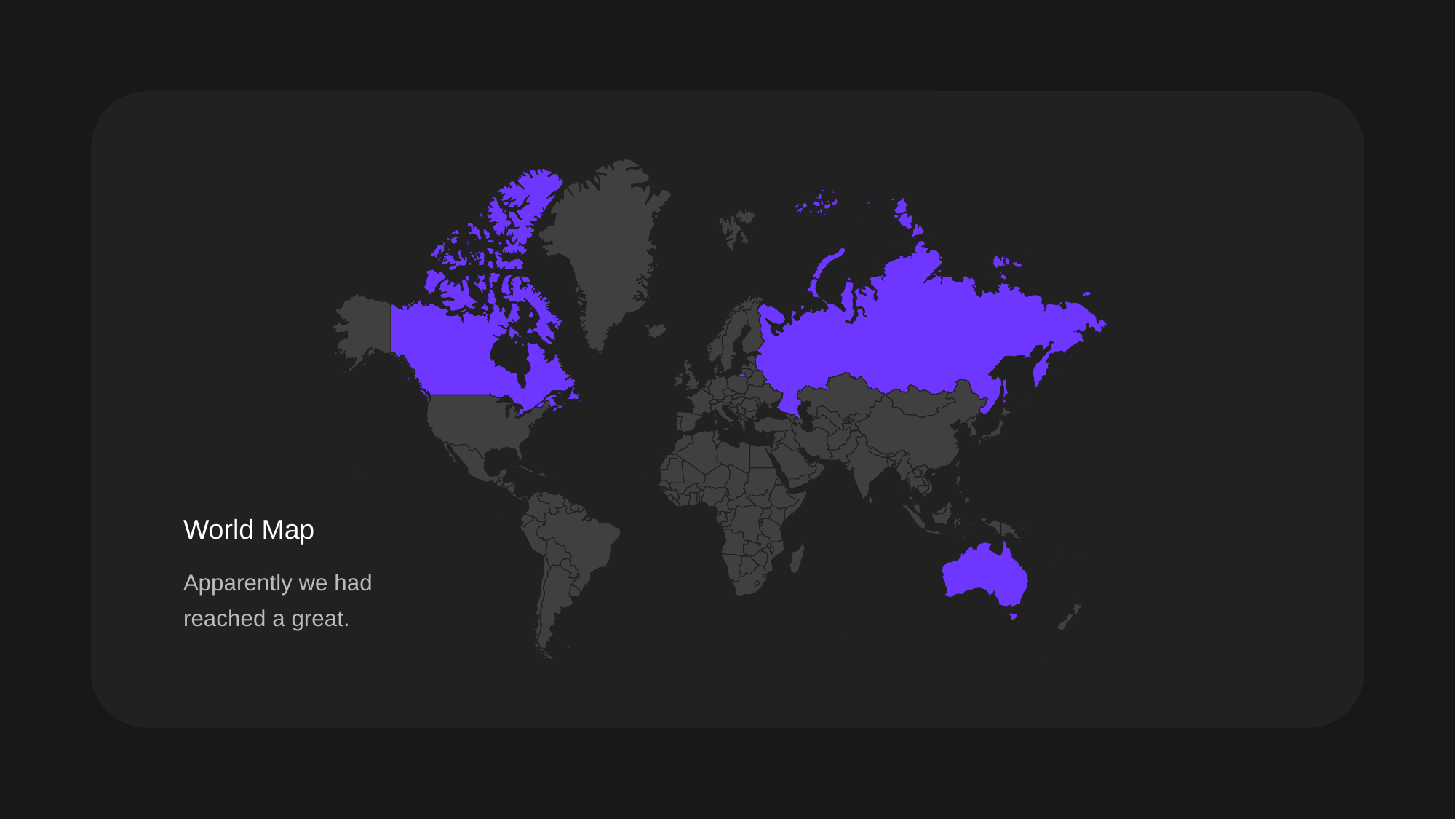

World Map
Apparently we had reached a great.